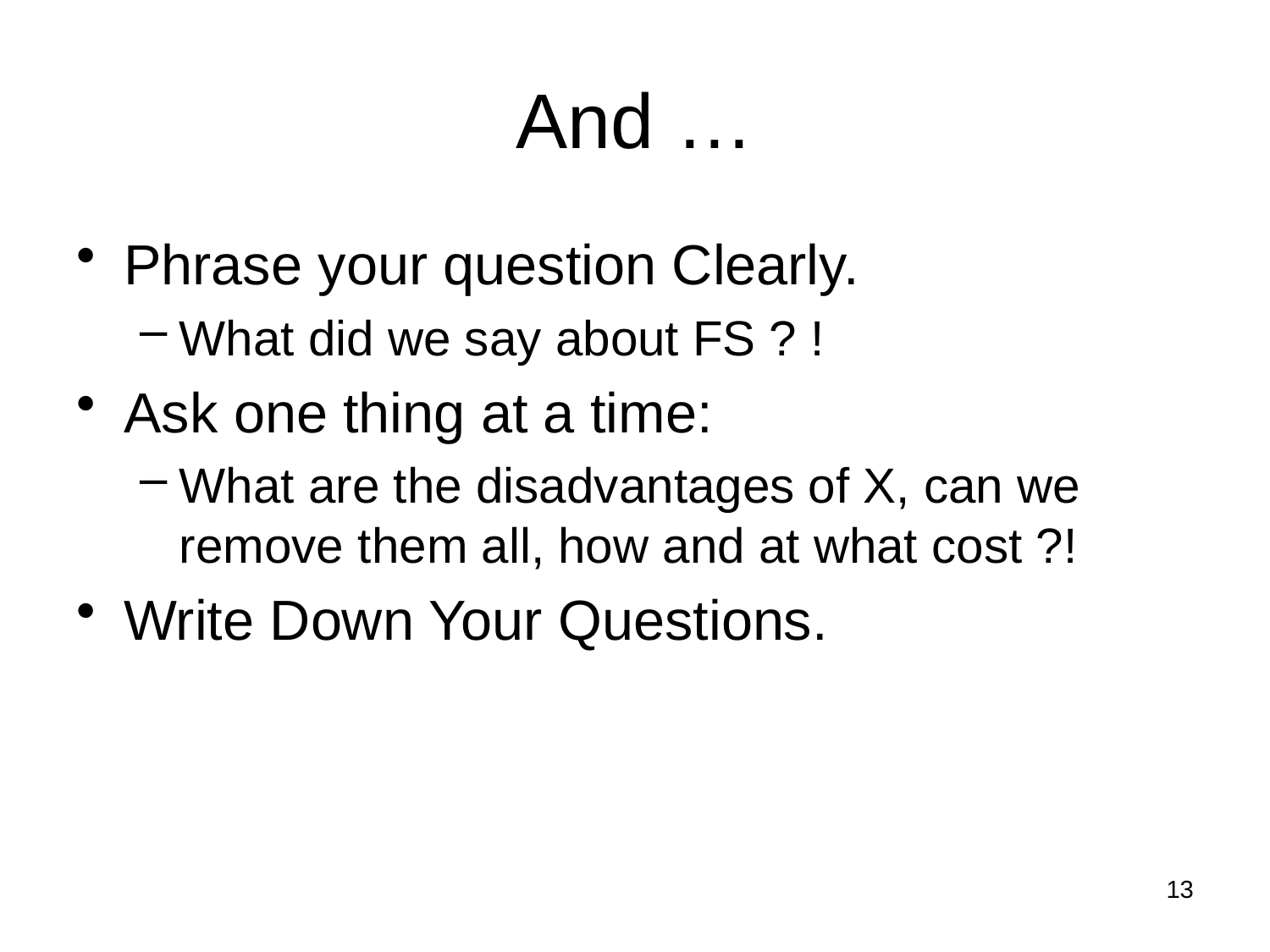

# And …
Phrase your question Clearly.
What did we say about FS ? !
Ask one thing at a time:
What are the disadvantages of X, can we remove them all, how and at what cost ?!
Write Down Your Questions.
13